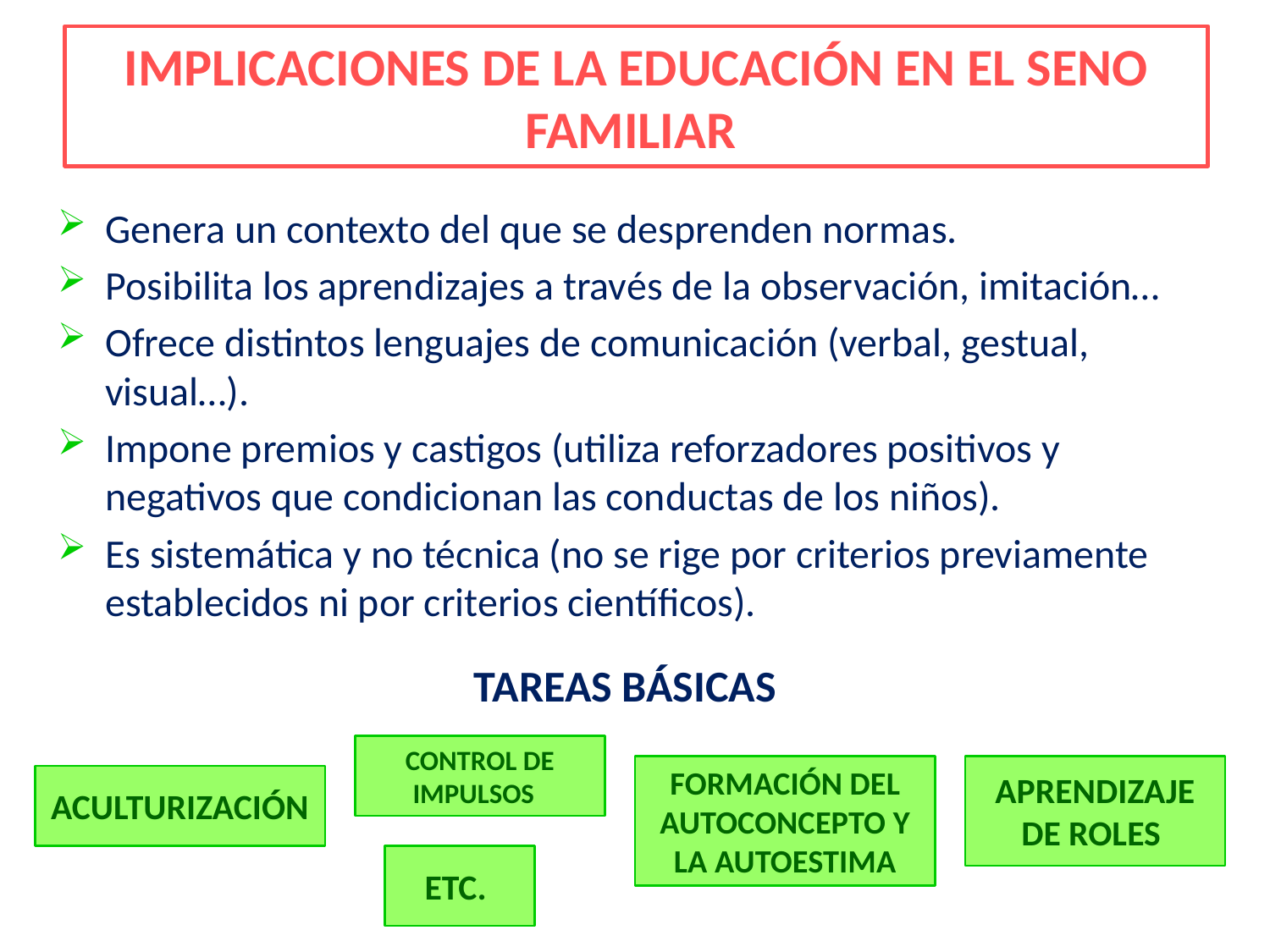

# IMPLICACIONES DE LA EDUCACIÓN EN EL SENO FAMILIAR
Genera un contexto del que se desprenden normas.
Posibilita los aprendizajes a través de la observación, imitación…
Ofrece distintos lenguajes de comunicación (verbal, gestual, visual…).
Impone premios y castigos (utiliza reforzadores positivos y negativos que condicionan las conductas de los niños).
Es sistemática y no técnica (no se rige por criterios previamente establecidos ni por criterios científicos).

TAREAS BÁSICAS

CONTROL DE IMPULSOS
FORMACIÓN DEL AUTOCONCEPTO Y LA AUTOESTIMA
APRENDIZAJE DE ROLES
ACULTURIZACIÓN
ETC.